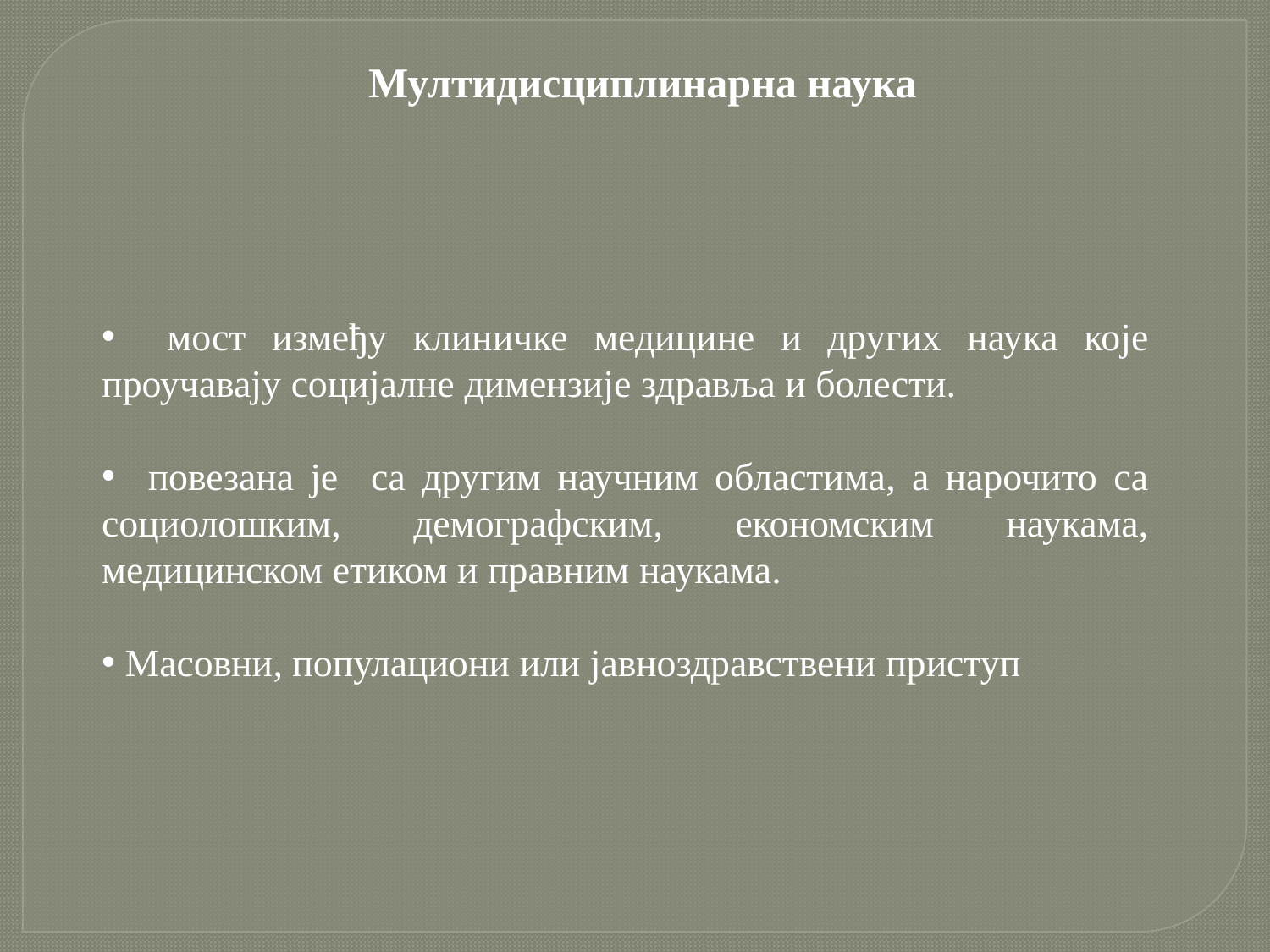

Мултидисциплинарна наука
  мост између клиничке медицине и других наука које проучавају социјалне димензије здравља и болести.

  повезана је  са другим научним областима, а нарочито са социолошким, демографским, економским наукама, медицинском етиком и правним наукама.

 Масовни, популациони или јавноздравствени приступ